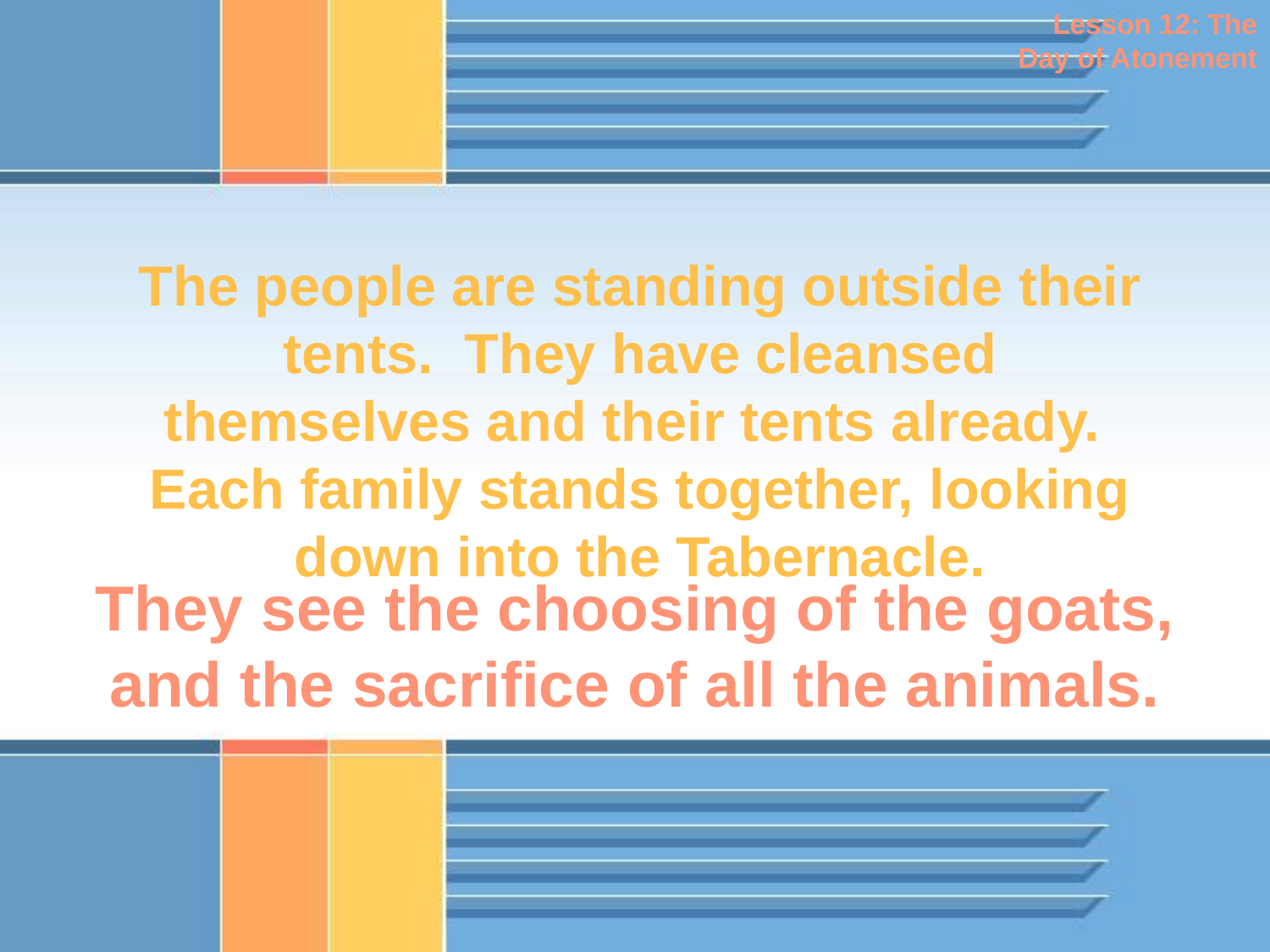

Lesson 12: The Day of Atonement
The people are standing outside their tents.  They have cleansed themselves and their tents already.  Each family stands together, looking down into the Tabernacle.
They see the choosing of the goats, and the sacrifice of all the animals.